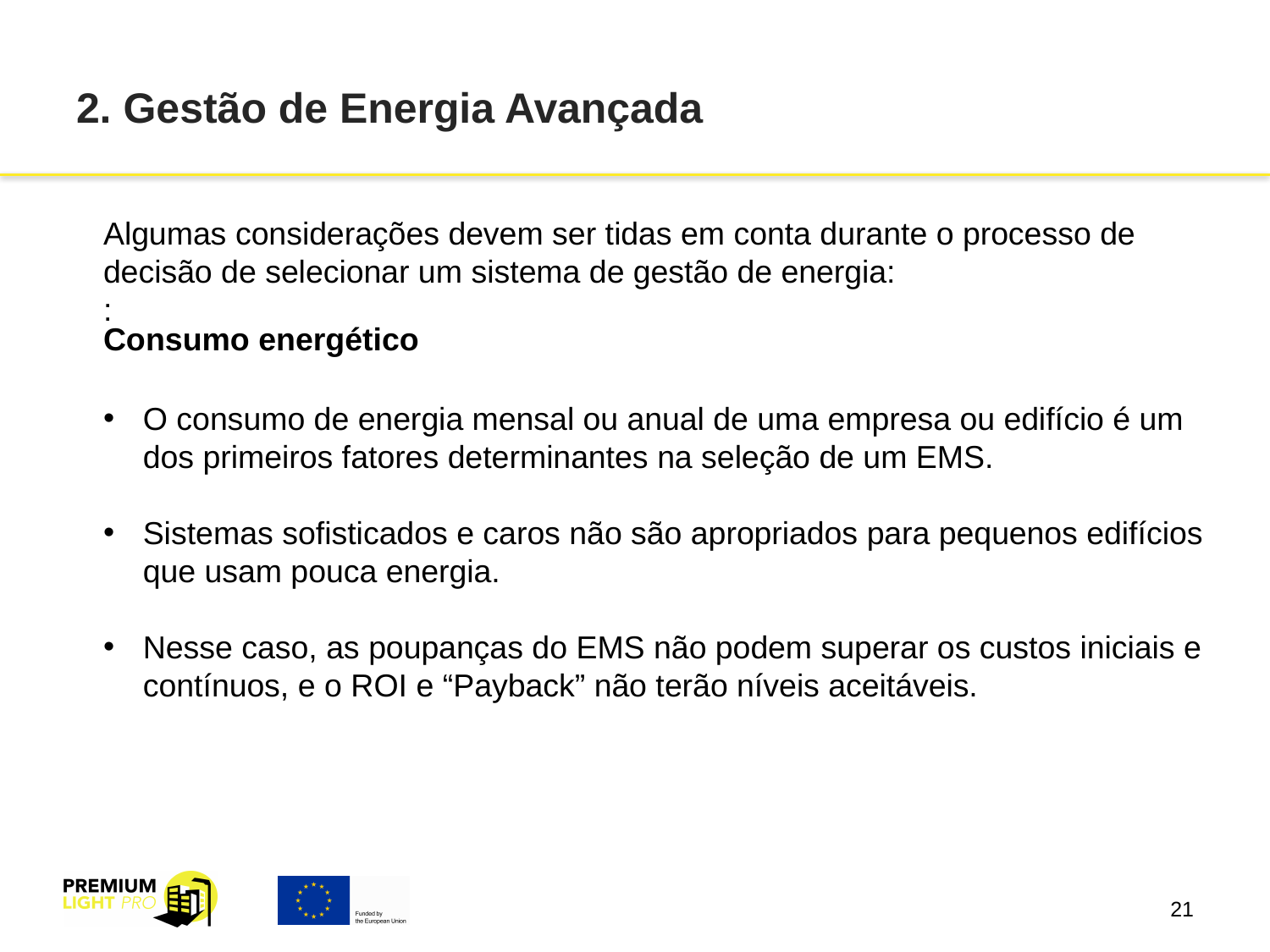

# 2. Gestão de Energia Avançada
Algumas considerações devem ser tidas em conta durante o processo de decisão de selecionar um sistema de gestão de energia:
:

Consumo energético
O consumo de energia mensal ou anual de uma empresa ou edifício é um dos primeiros fatores determinantes na seleção de um EMS.

Sistemas sofisticados e caros não são apropriados para pequenos edifícios que usam pouca energia.

Nesse caso, as poupanças do EMS não podem superar os custos iniciais e contínuos, e o ROI e “Payback” não terão níveis aceitáveis.